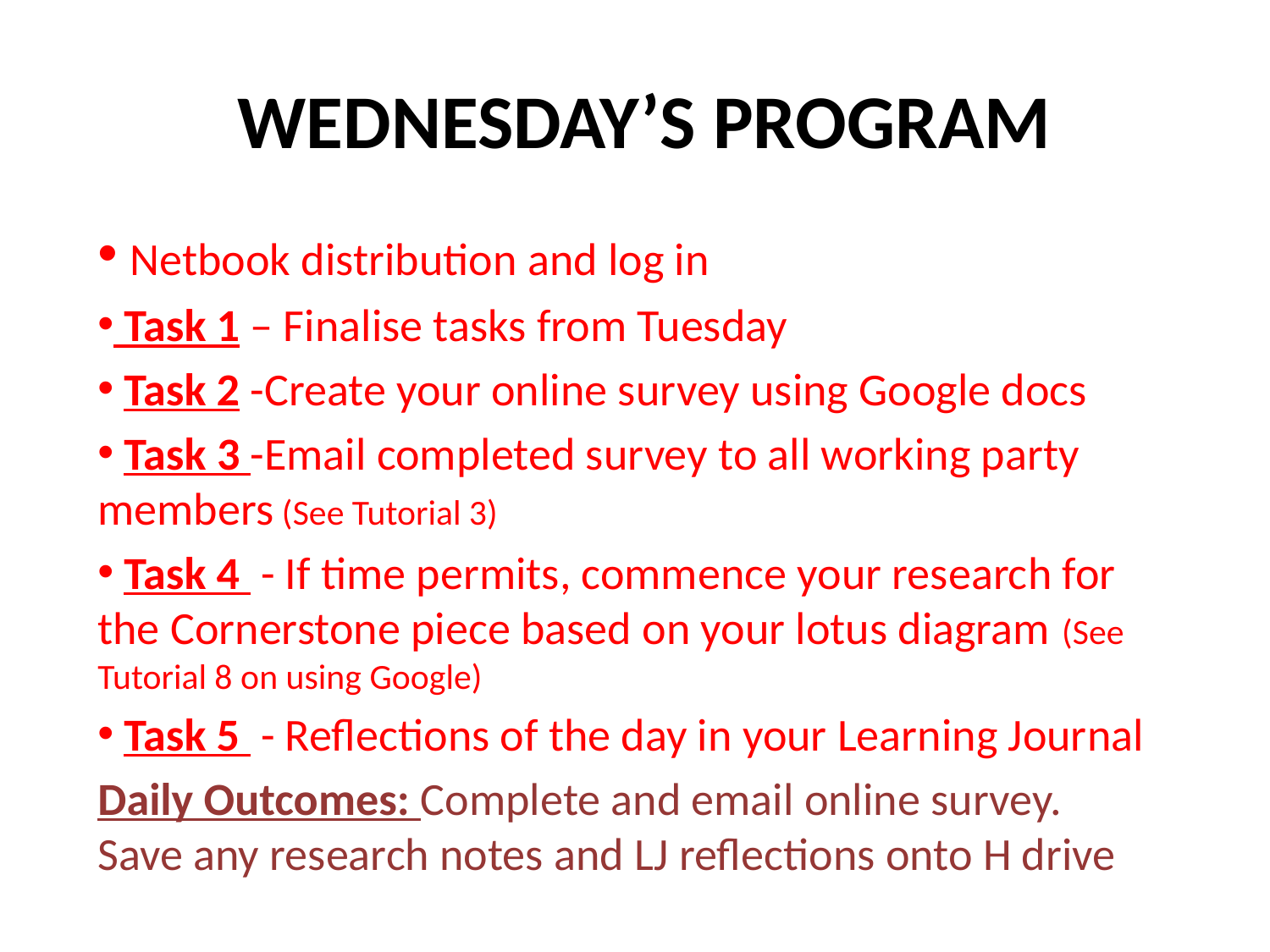

# Wednesday’s program
 Netbook distribution and log in
 Task 1 – Finalise tasks from Tuesday
 Task 2 -Create your online survey using Google docs
 Task 3 -Email completed survey to all working party members (See Tutorial 3)
 Task 4  - If time permits, commence your research for the Cornerstone piece based on your lotus diagram (See Tutorial 8 on using Google)
 Task 5  - Reflections of the day in your Learning Journal
Daily Outcomes: Complete and email online survey. Save any research notes and LJ reflections onto H drive